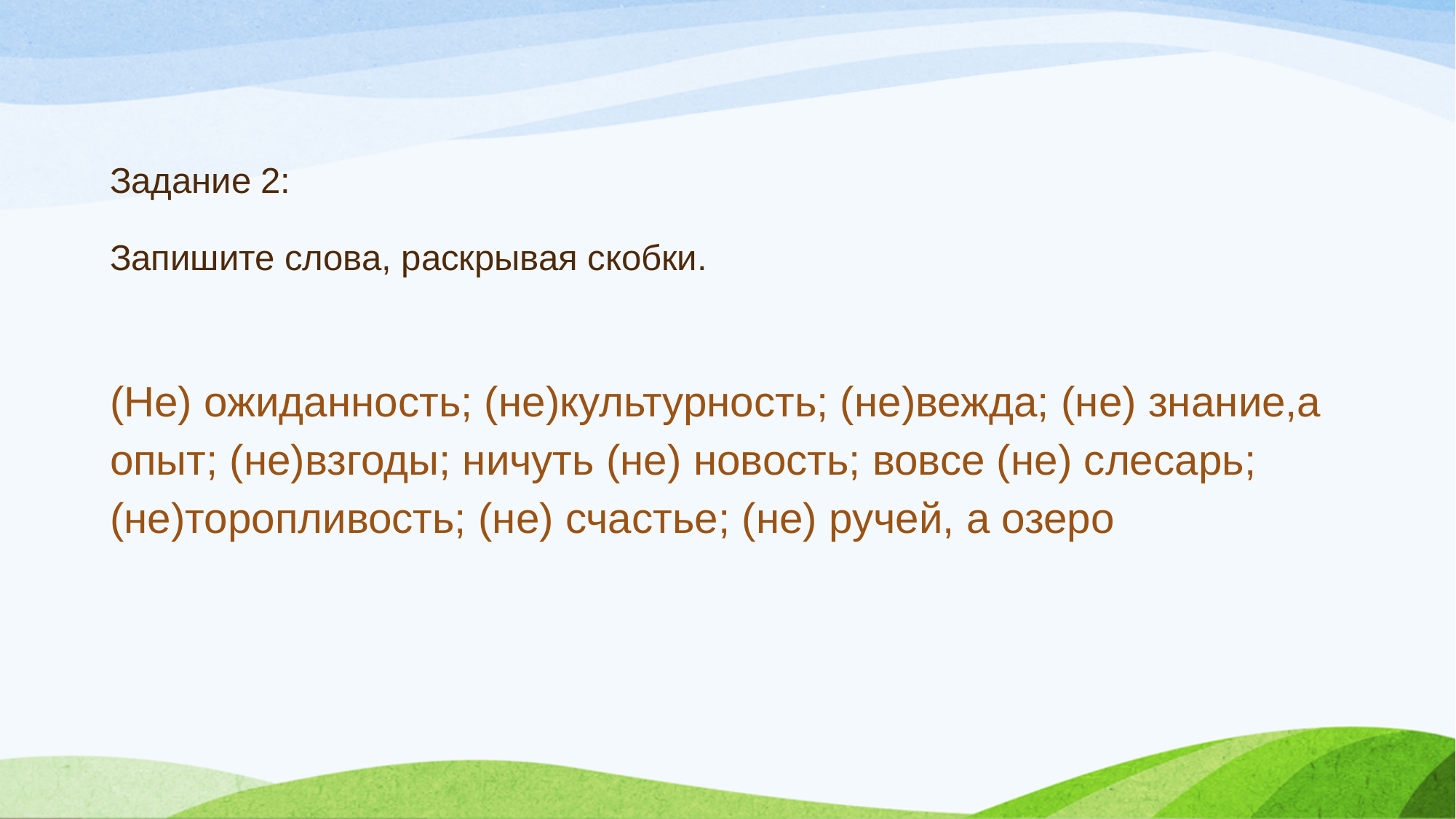

# Задание 2: Запишите слова, раскрывая скобки.
(Не) ожиданность; (не)культурность; (не)вежда; (не) знание,а опыт; (не)взгоды; ничуть (не) новость; вовсе (не) слесарь; (не)торопливость; (не) счастье; (не) ручей, а озеро